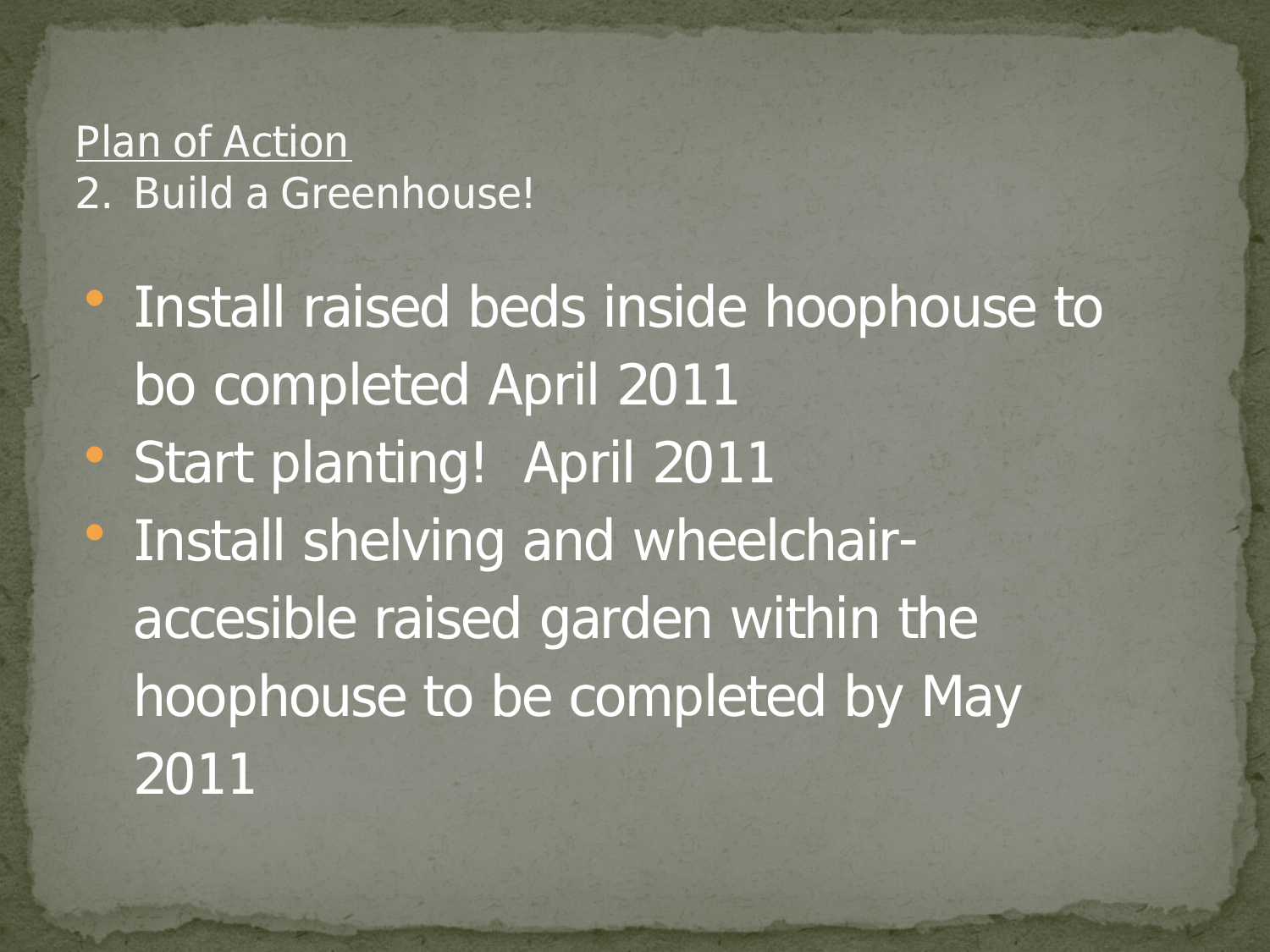

# Plan of Action 2.  Build a Greenhouse!
Install raised beds inside hoophouse to bo completed April 2011
Start planting!  April 2011
Install shelving and wheelchair-accesible raised garden within the hoophouse to be completed by May 2011